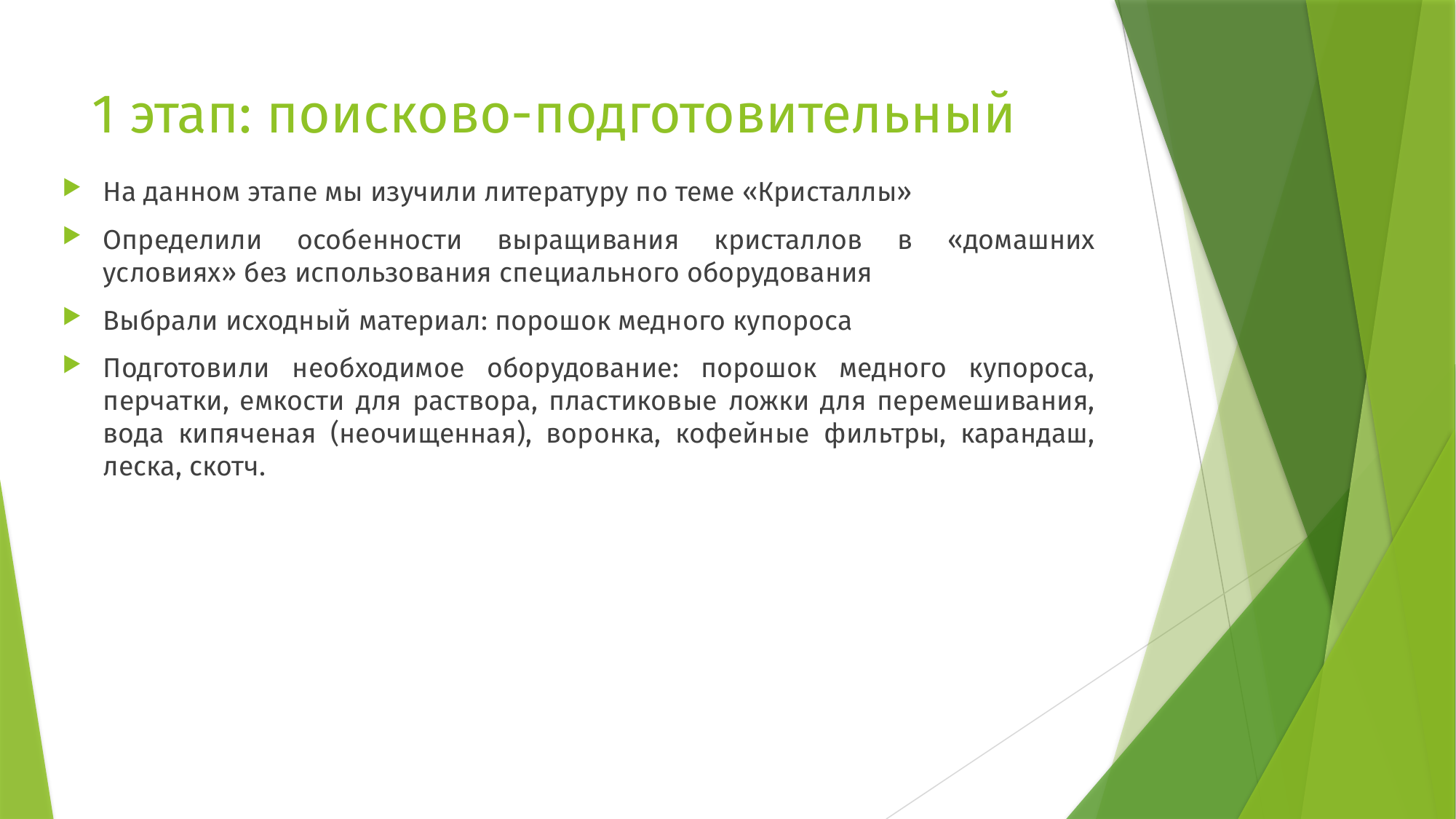

# 1 этап: поисково-подготовительный
На данном этапе мы изучили литературу по теме «Кристаллы»
Определили особенности выращивания кристаллов в «домашних условиях» без использования специального оборудования
Выбрали исходный материал: порошок медного купороса
Подготовили необходимое оборудование: порошок медного купороса, перчатки, емкости для раствора, пластиковые ложки для перемешивания, вода кипяченая (неочищенная), воронка, кофейные фильтры, карандаш, леска, скотч.